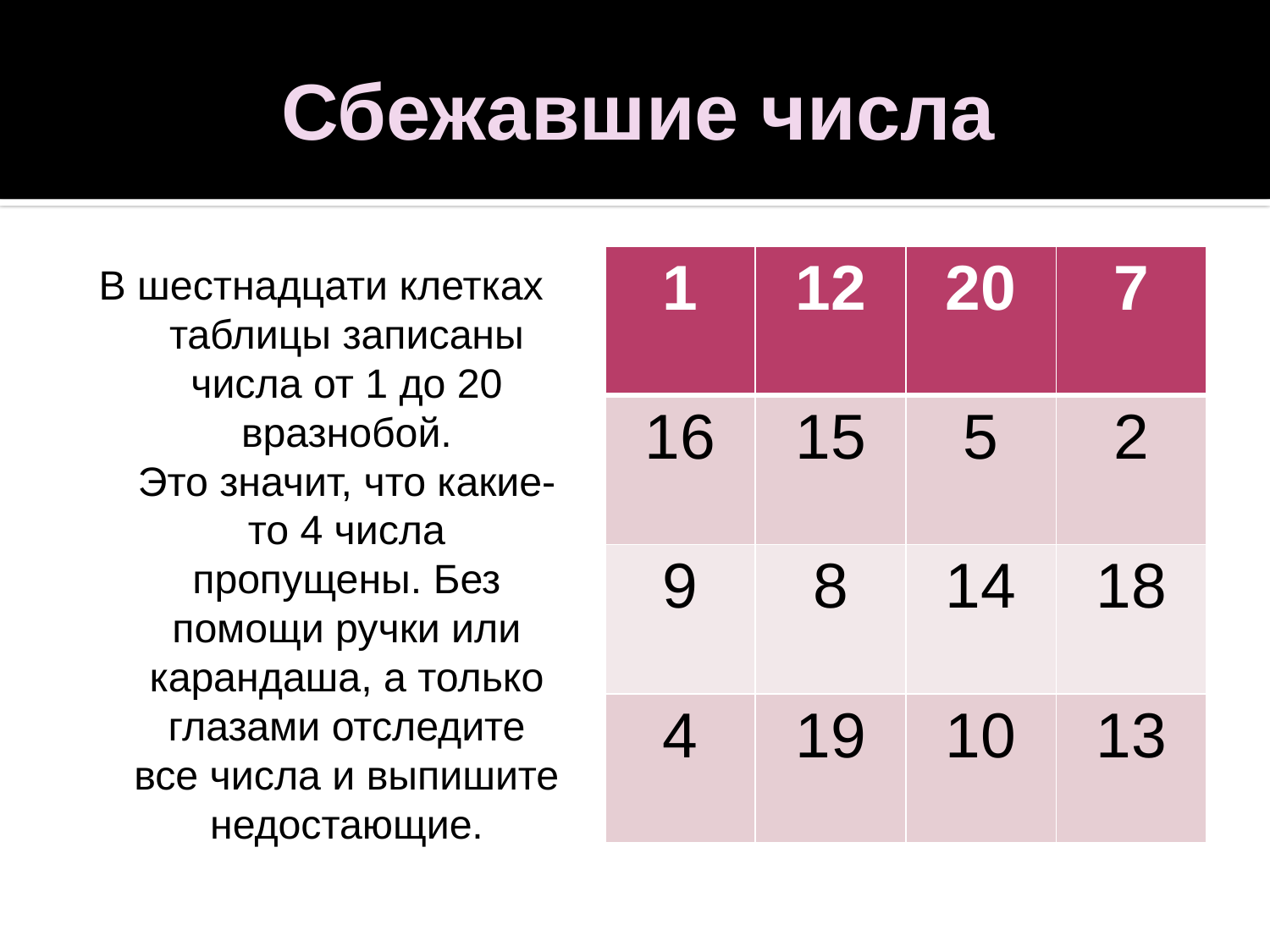

# Сбежавшие числа
| 1 | 12 | 20 | 7 |
| --- | --- | --- | --- |
| 16 | 15 | 5 | 2 |
| 9 | 8 | 14 | 18 |
| 4 | 19 | 10 | 13 |
В шестнадцати клетках  таблицы записаны числа от 1 до 20 вразнобой.
Это значит, что какие-то 4 числа пропущены. Без помощи ручки или карандаша, а только глазами отследите все числа и выпишите недостающие.